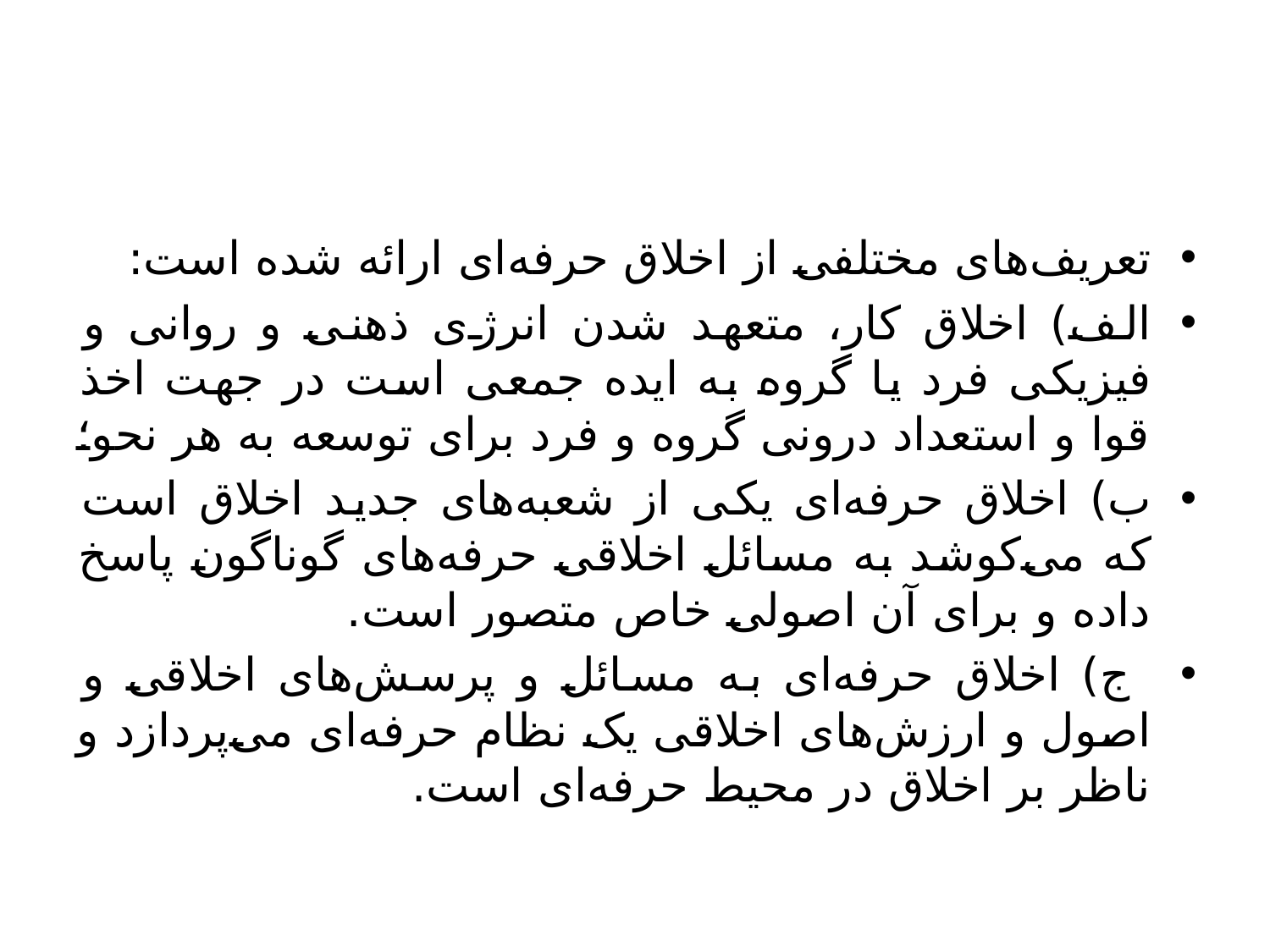

#
تعریف‌های مختلفی از اخلاق حرفه‌ای ارائه شده است:
الف) اخلاق کار، متعهد شدن انرژی ذهنی و روانی و فیزیکی فرد یا گروه به ایده جمعی است در جهت اخذ قوا و استعداد درونی گروه و فرد برای توسعه به هر نحو؛
ب) اخلاق حرفه‌ای یکی از شعبه‌های جدید اخلاق است که می‌کوشد به مسائل اخلاقی حرفه‌های گوناگون پاسخ داده و برای آن اصولی خاص متصور است.
 ج) اخلاق حرفه‌ای به مسائل و پرسش‌های اخلاقی و اصول و ارزش‌های اخلاقی یک نظام حرفه‌ای می‌پردازد و ناظر بر اخلاق در محیط حرفه‌ای است.